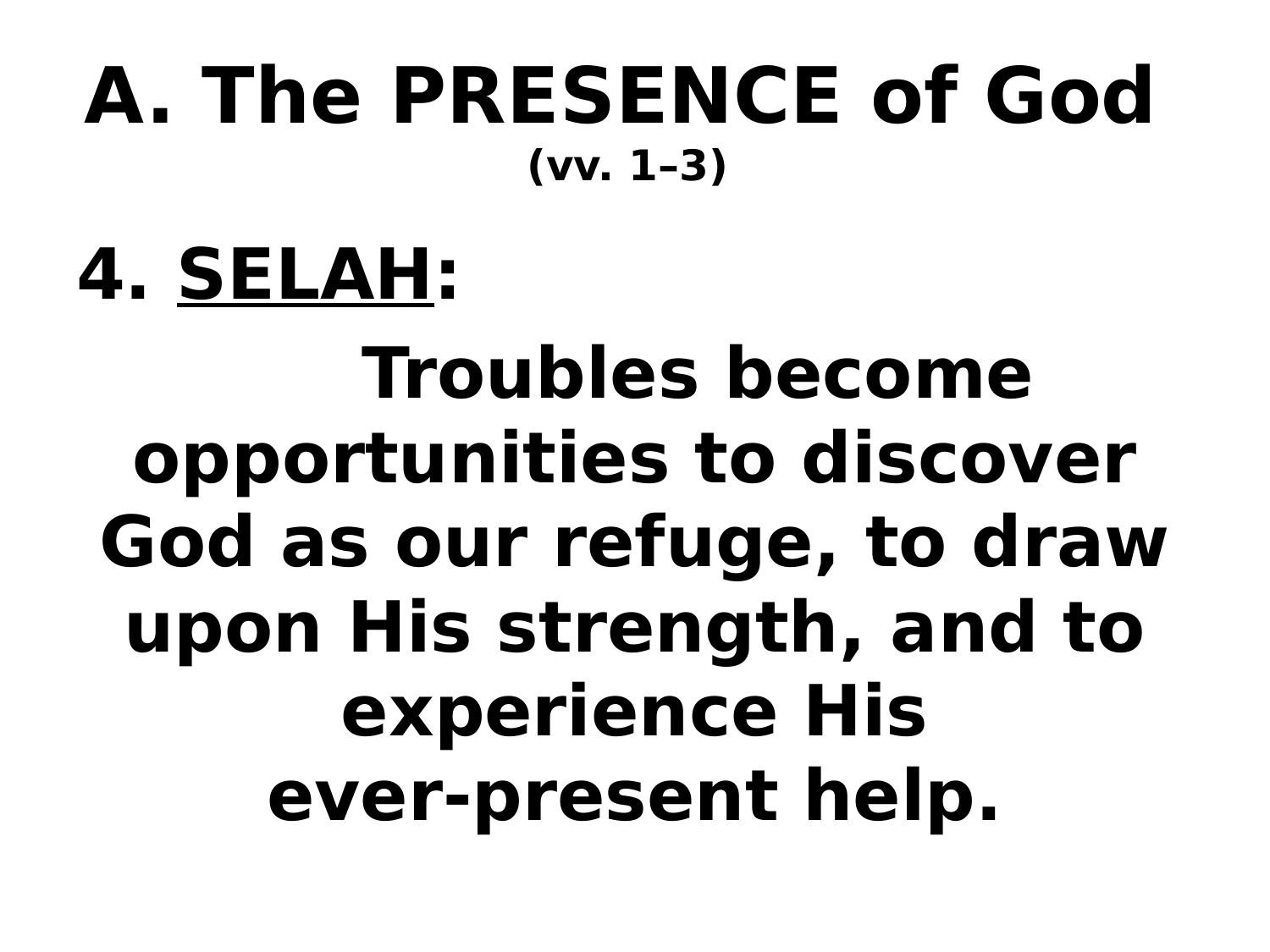

# A. The PRESENCE of God (vv. 1–3)
4. SELAH:
	Troubles become opportunities to discover God as our refuge, to draw upon His strength, and to experience His ever‑present help.